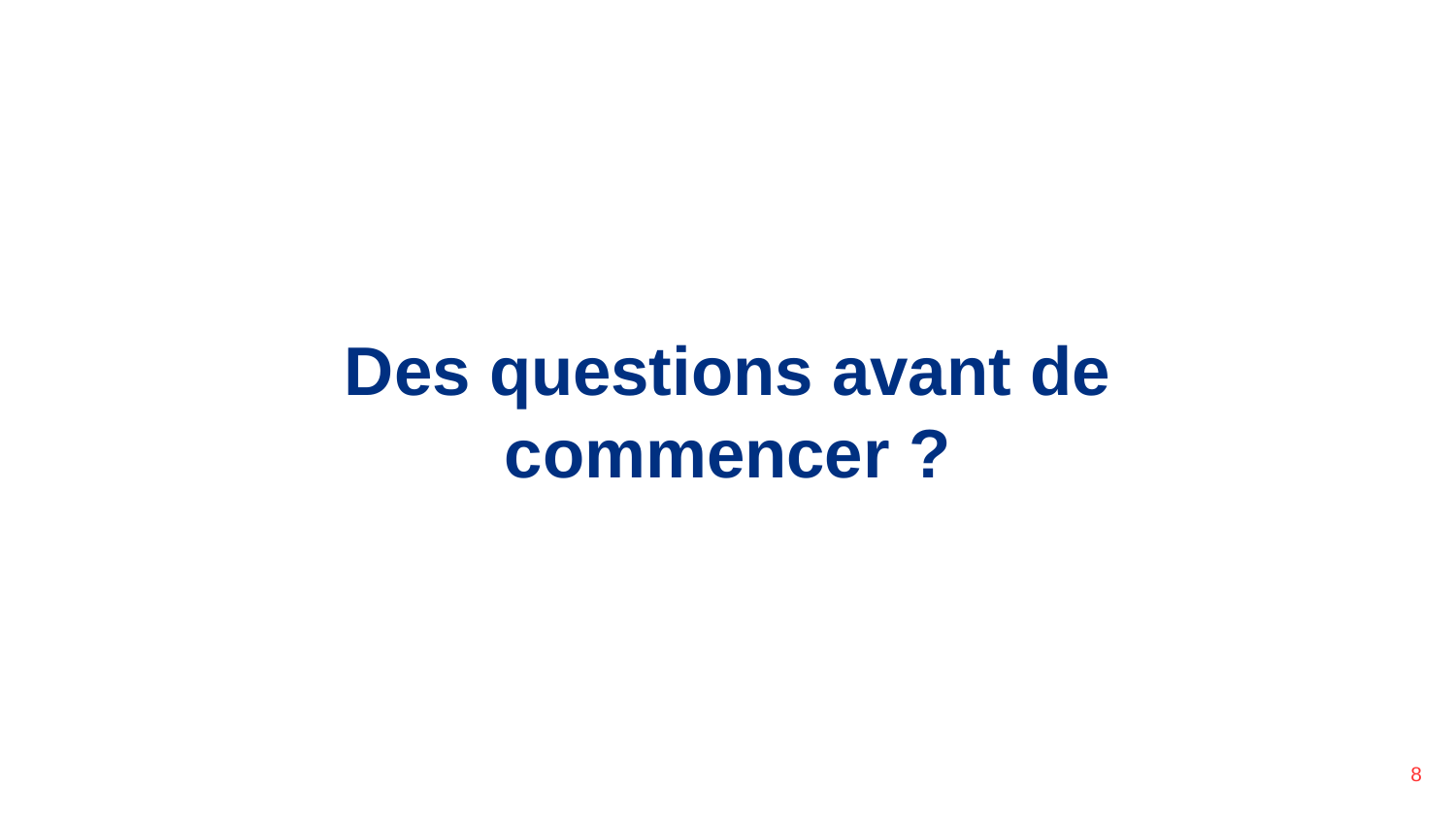

Des questions avant de commencer ?
8